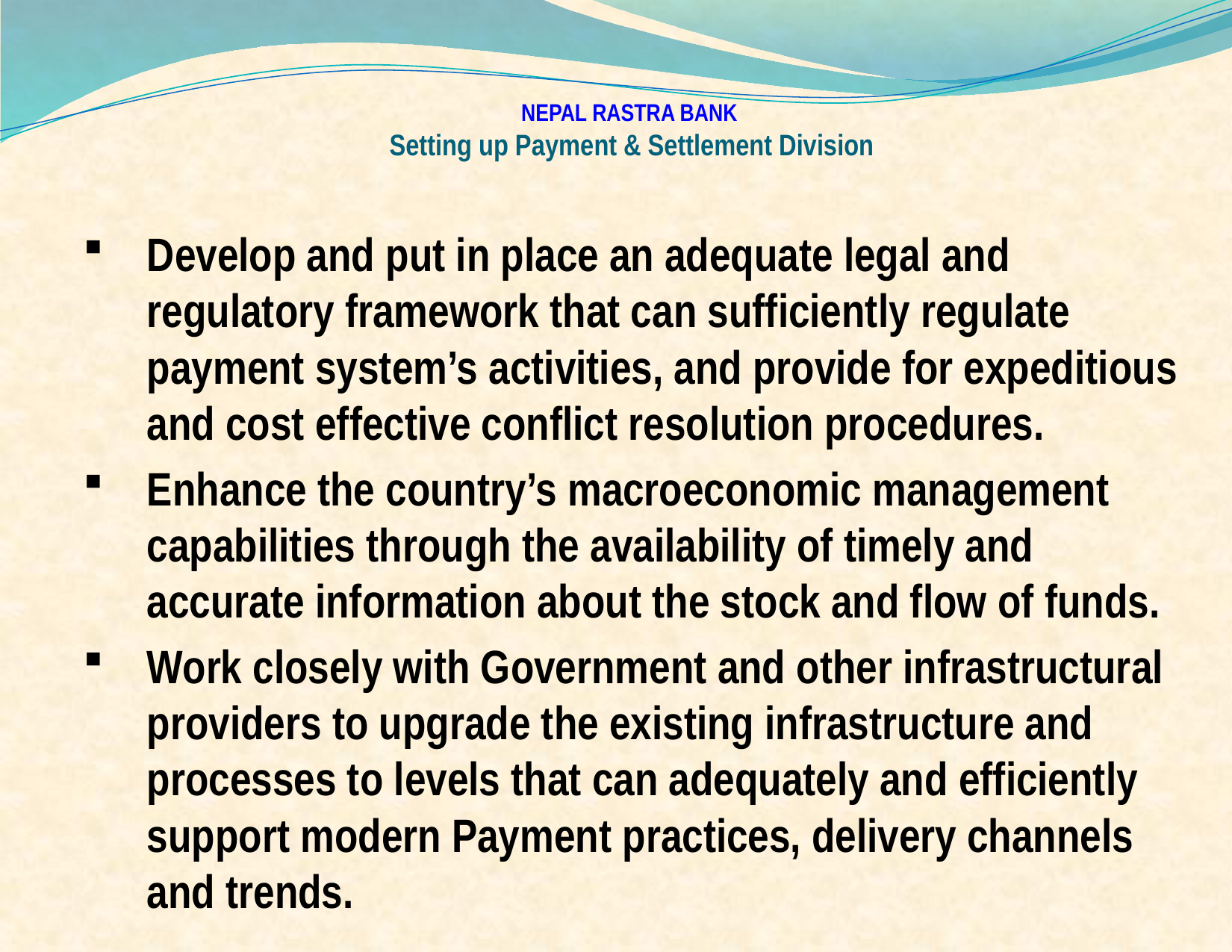

# NEPAL RASTRA BANK Setting up Payment & Settlement Division

Develop and put in place an adequate legal and regulatory framework that can sufficiently regulate payment system’s activities, and provide for expeditious and cost effective conflict resolution procedures.
Enhance the country’s macroeconomic management capabilities through the availability of timely and accurate information about the stock and flow of funds.
Work closely with Government and other infrastructural providers to upgrade the existing infrastructure and processes to levels that can adequately and efficiently support modern Payment practices, delivery channels and trends.